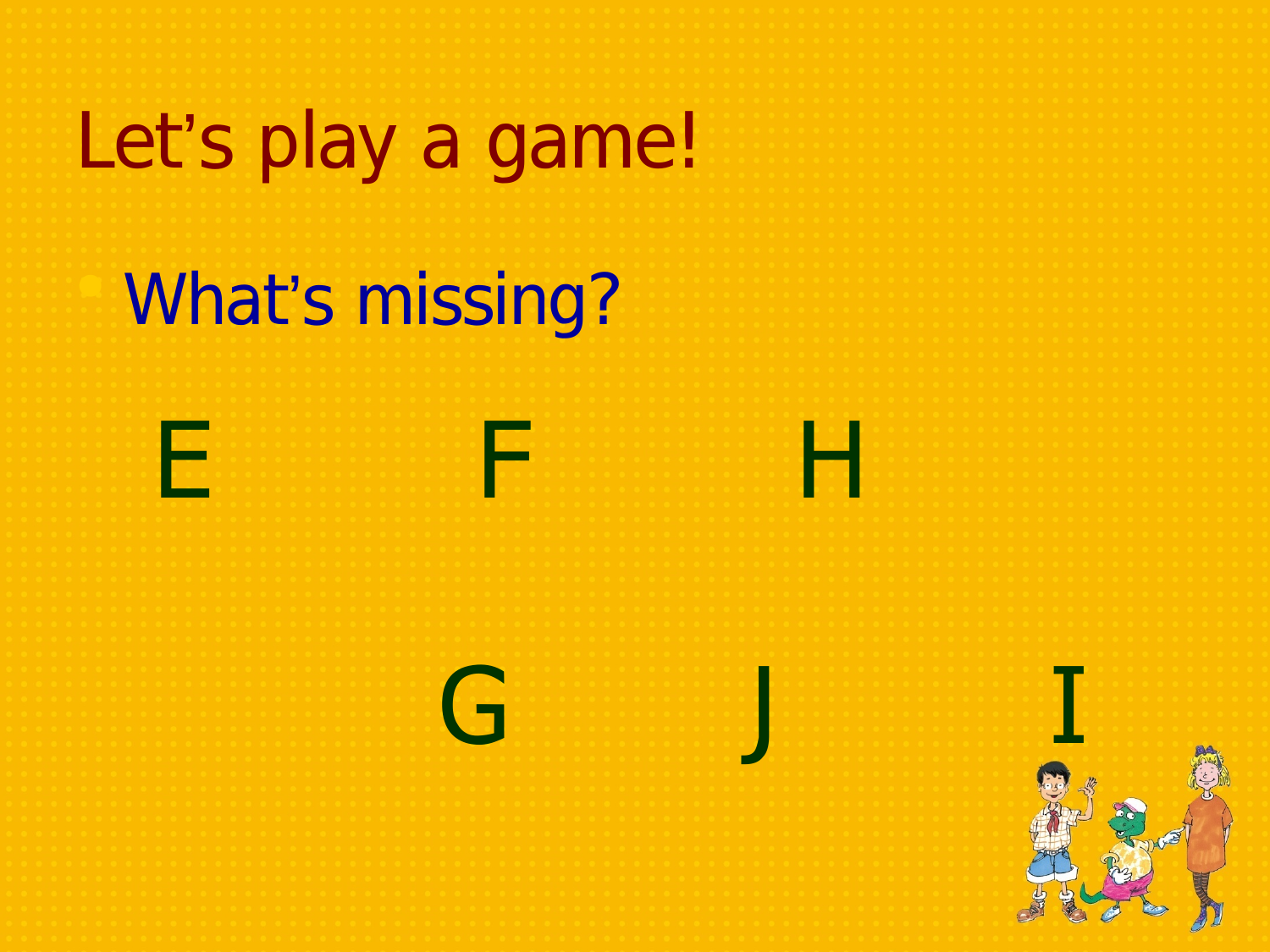

# Let’s play a game!
What’s missing?

     E        F        H

           G       J        I